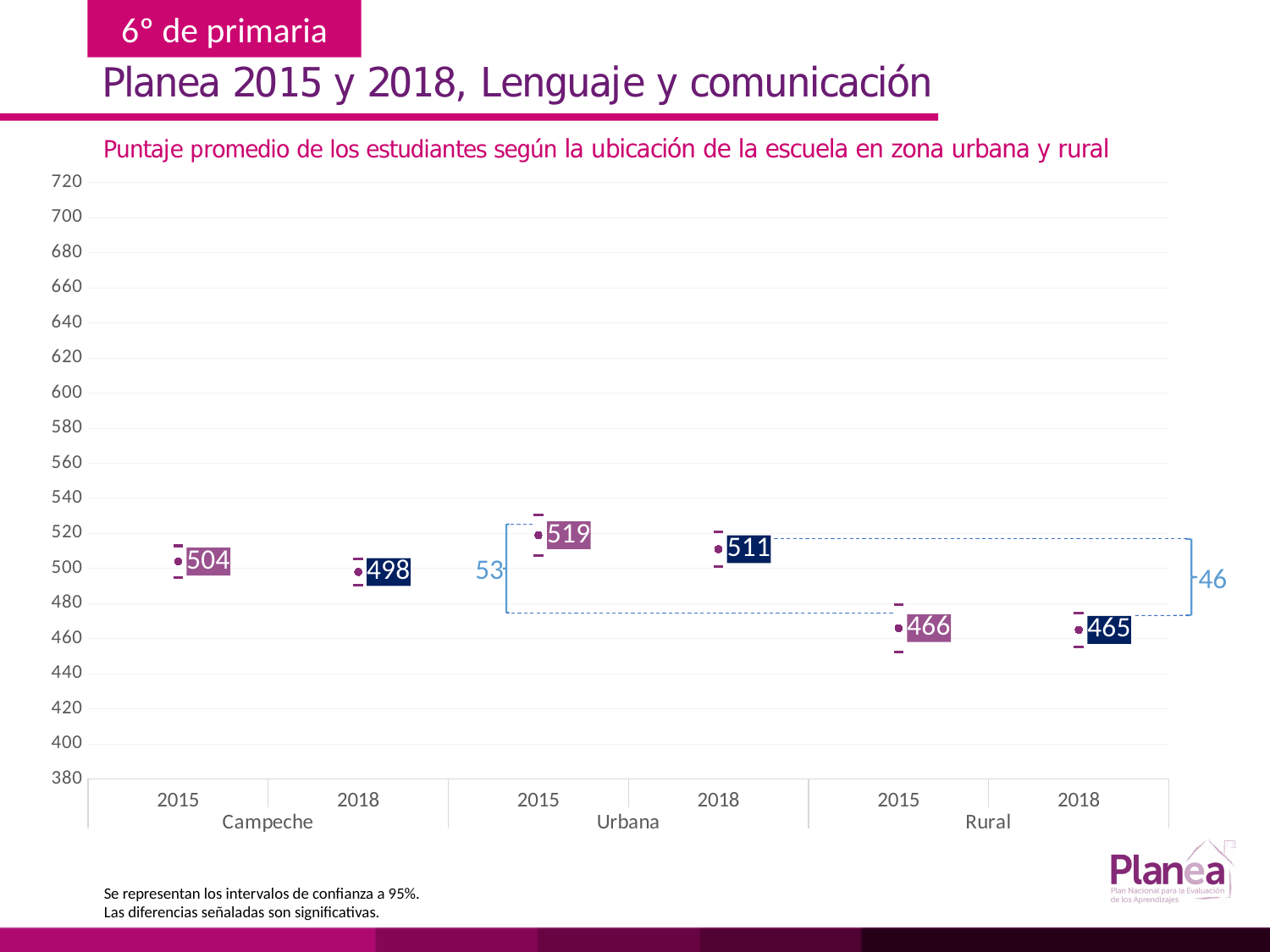

Planea 2015 y 2018, Lenguaje y comunicación

Puntaje promedio de los estudiantes según la ubicación de la escuela en zona urbana y rural

### Chart

| Category |  |  |  |
|---|---|---|---|
| 2015 | 495.045 | 512.955 | 504.0 |
| 2018 | 490.438 | 505.562 | 498.0 |
| 2015 | 507.458 | 530.542 | 519.0 |
| 2018 | 501.249 | 520.751 | 511.0 |
| 2015 | 452.468 | 479.532 | 466.0 |
| 2018 | 455.249 | 474.751 | 465.0 |
53

46
Se representan los intervalos de confianza a 95%.
Las diferencias señaladas son significativas.